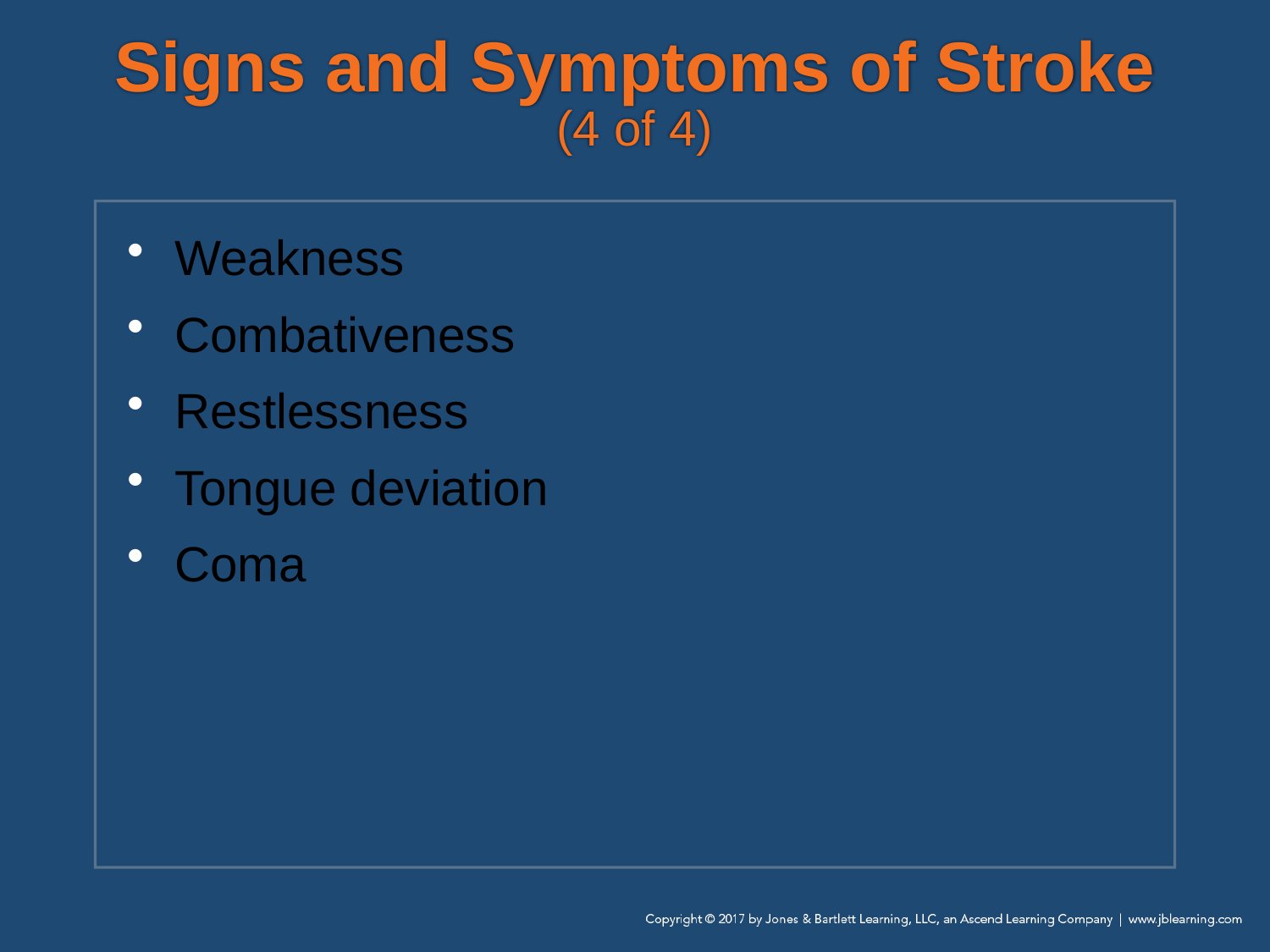

# Signs and Symptoms of Stroke (4 of 4)
Weakness
Combativeness
Restlessness
Tongue deviation
Coma